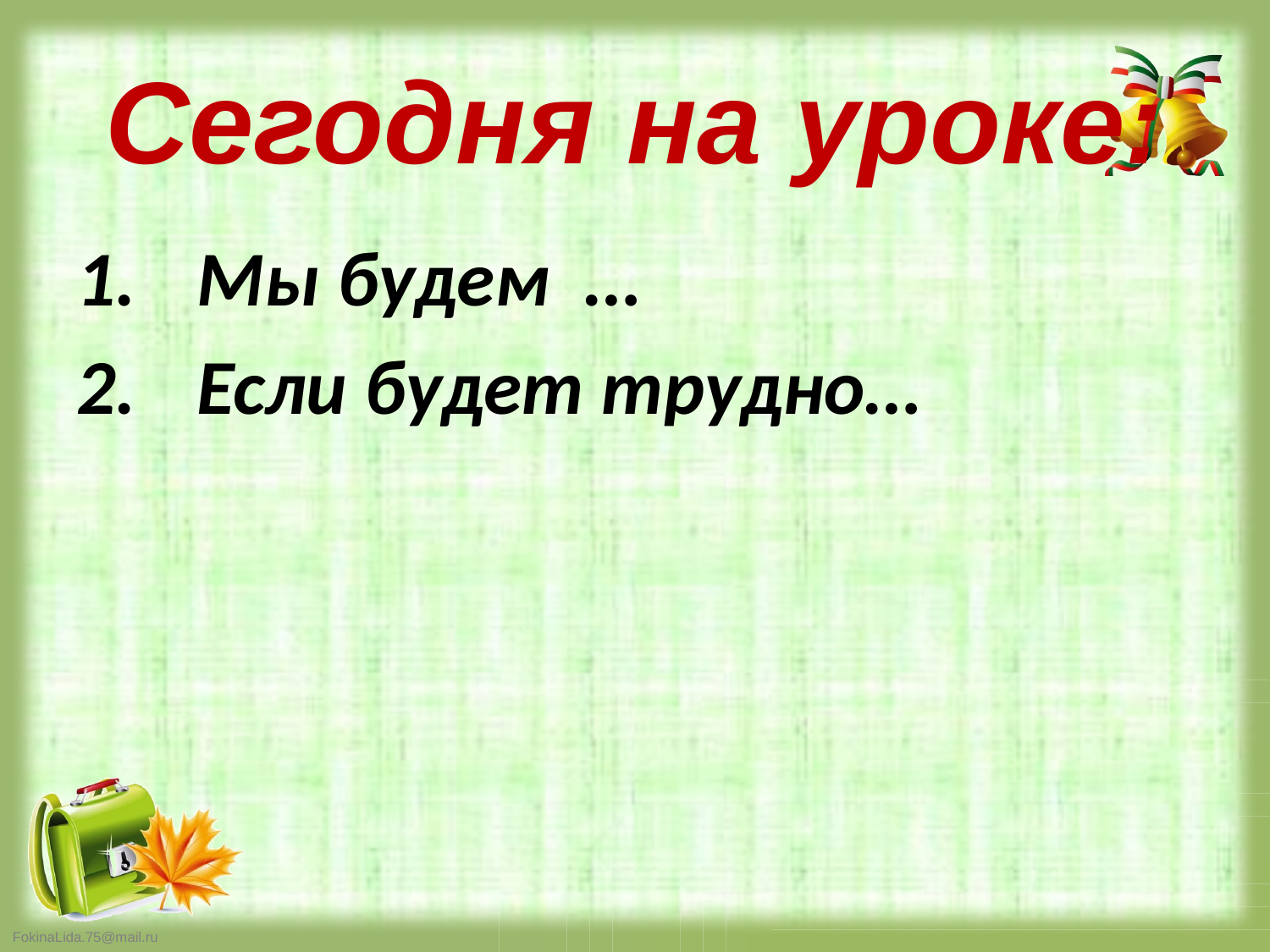

# Сегодня на уроке:
 Мы будем  …
 Если будет трудно…